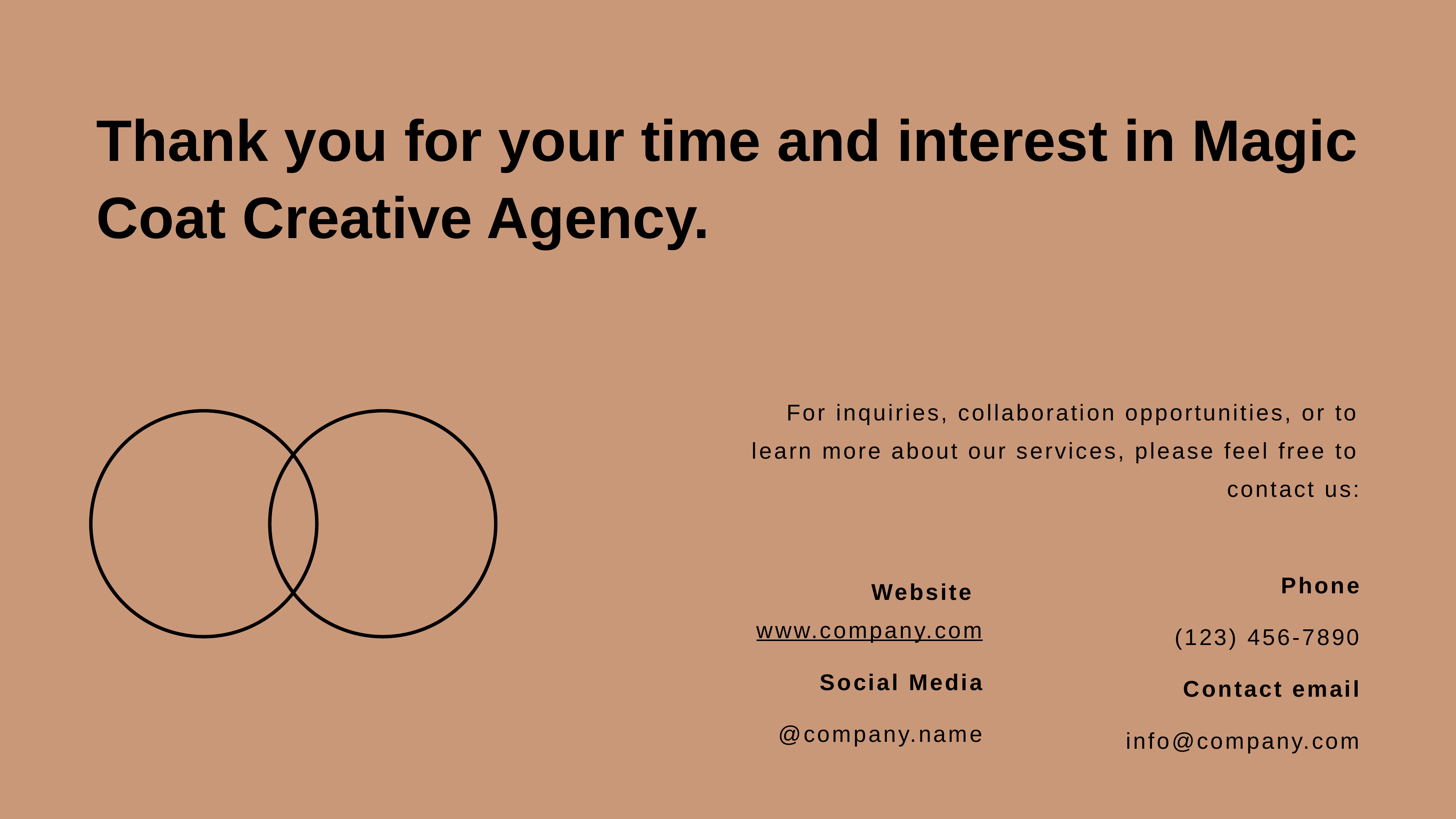

Thank you for your time and interest in Magic Coat Creative Agency.

For inquiries, collaboration opportunities, or to learn more about our services, please feel free to contact us:
Phone
(123) 456-7890
Contact email
info@company.com
Website www.company.com
Social Media
@company.name